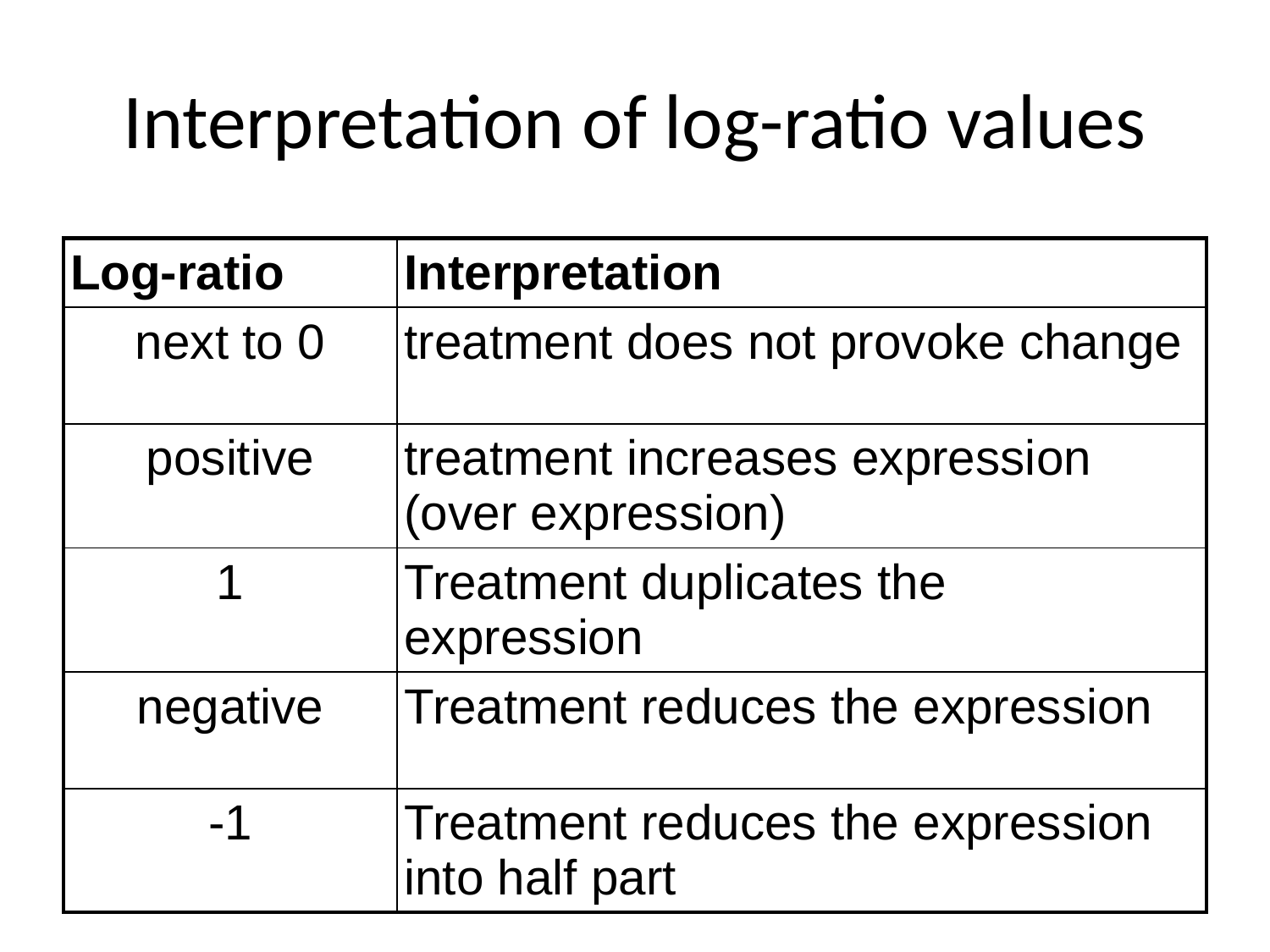

# Interpretation of log-ratio values
| Log-ratio | Interpretation |
| --- | --- |
| next to 0 | treatment does not provoke change |
| positive | treatment increases expression (over expression) |
| 1 | Treatment duplicates the expression |
| negative | Treatment reduces the expression |
| -1 | Treatment reduces the expression into half part |